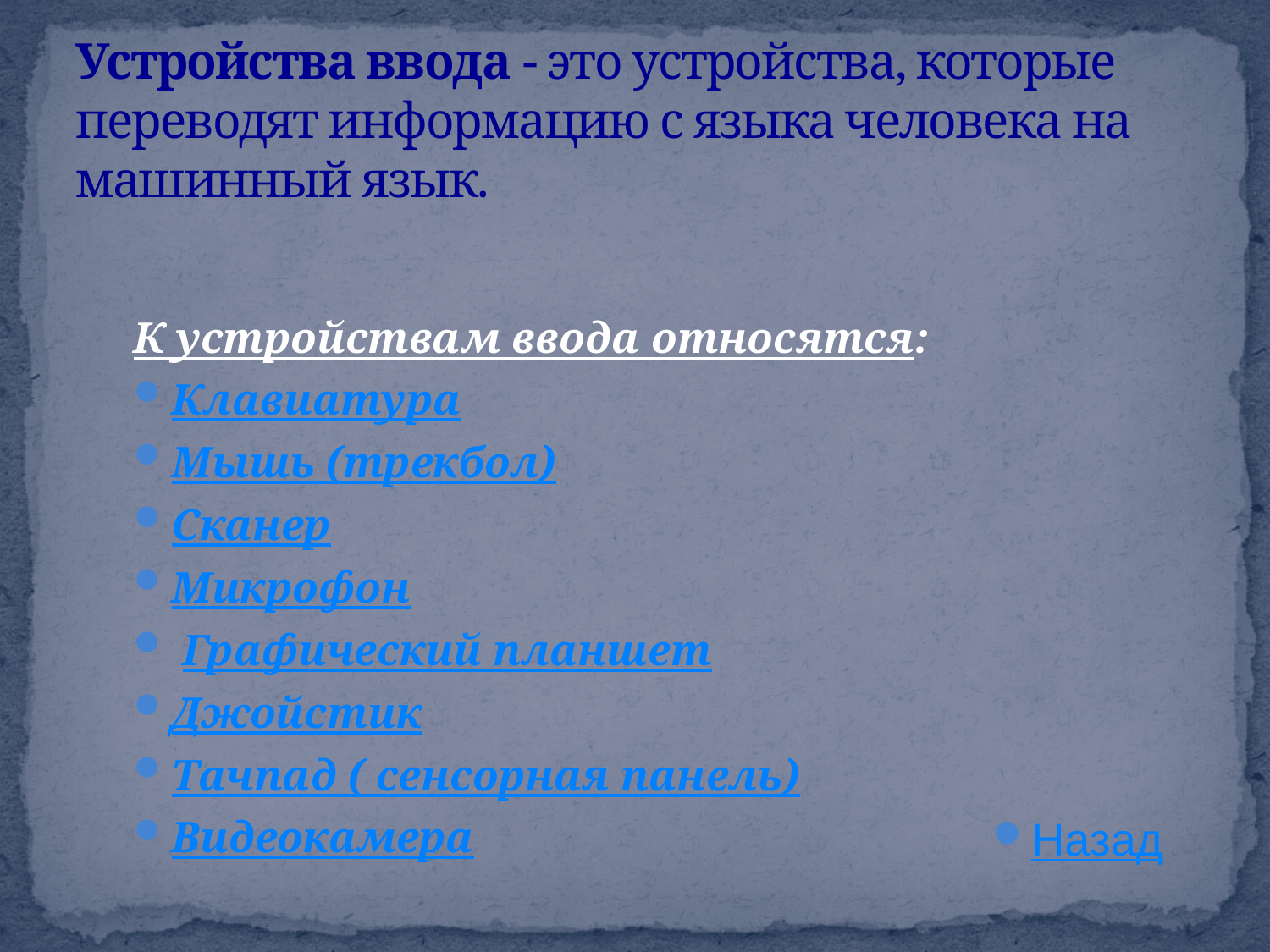

# Устройства ввода - это устройства, которые переводят информацию с языка человека на машинный язык.

К устройствам ввода относятся:
Клавиатура
Мышь (трекбол)
Сканер
Микрофон
 Графический планшет
Джойстик
Тачпад ( сенсорная панель)
Видеокамера

Назад